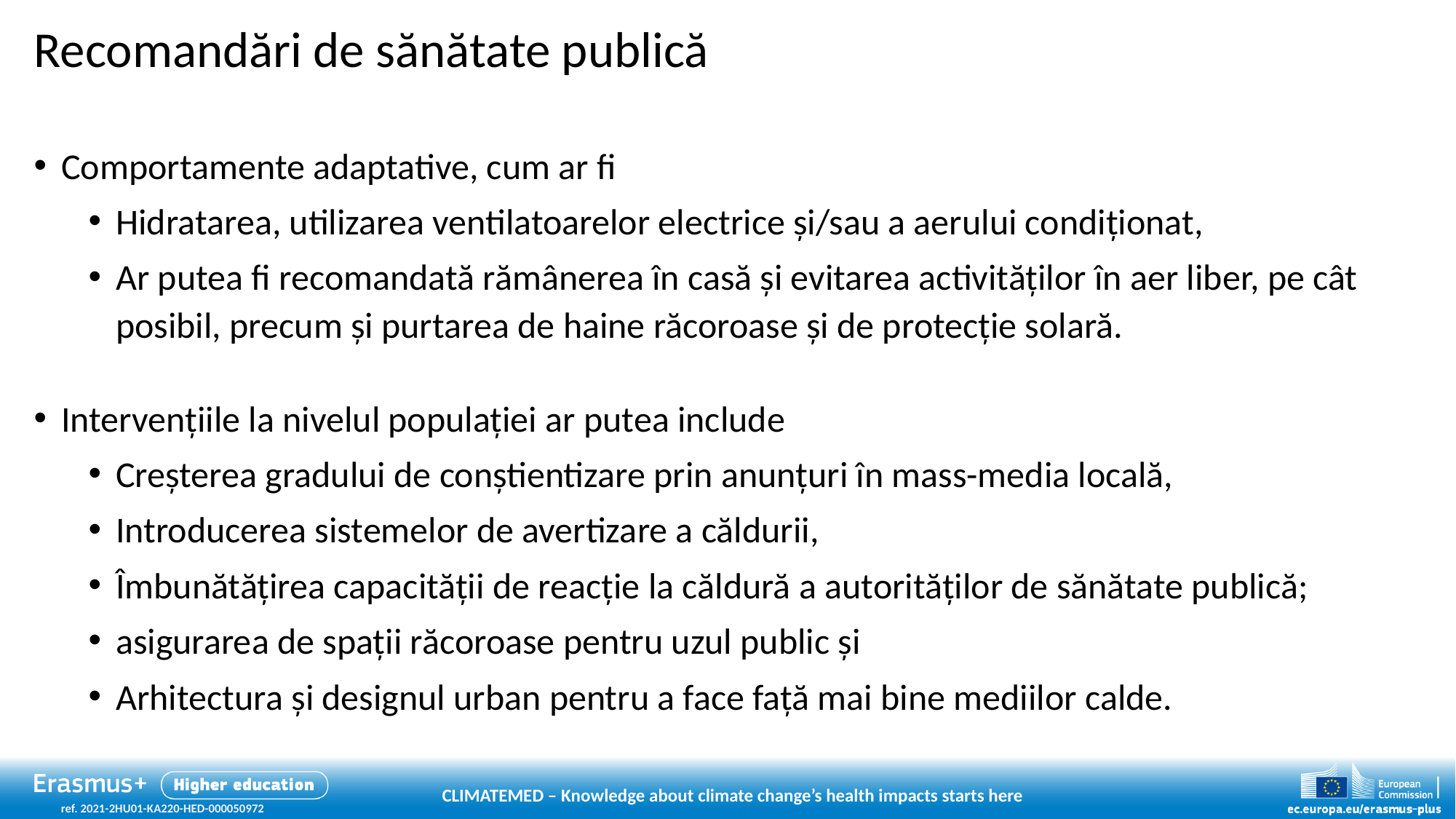

# Recomandări de sănătate publică
Comportamente adaptative, cum ar fi
Hidratarea, utilizarea ventilatoarelor electrice și/sau a aerului condiționat,
Ar putea fi recomandată rămânerea în casă și evitarea activităților în aer liber, pe cât posibil, precum și purtarea de haine răcoroase și de protecție solară.
Intervențiile la nivelul populației ar putea include
Creșterea gradului de conștientizare prin anunțuri în mass-media locală,
Introducerea sistemelor de avertizare a căldurii,
Îmbunătățirea capacității de reacție la căldură a autorităților de sănătate publică;
asigurarea de spații răcoroase pentru uzul public și
Arhitectura și designul urban pentru a face față mai bine mediilor calde.